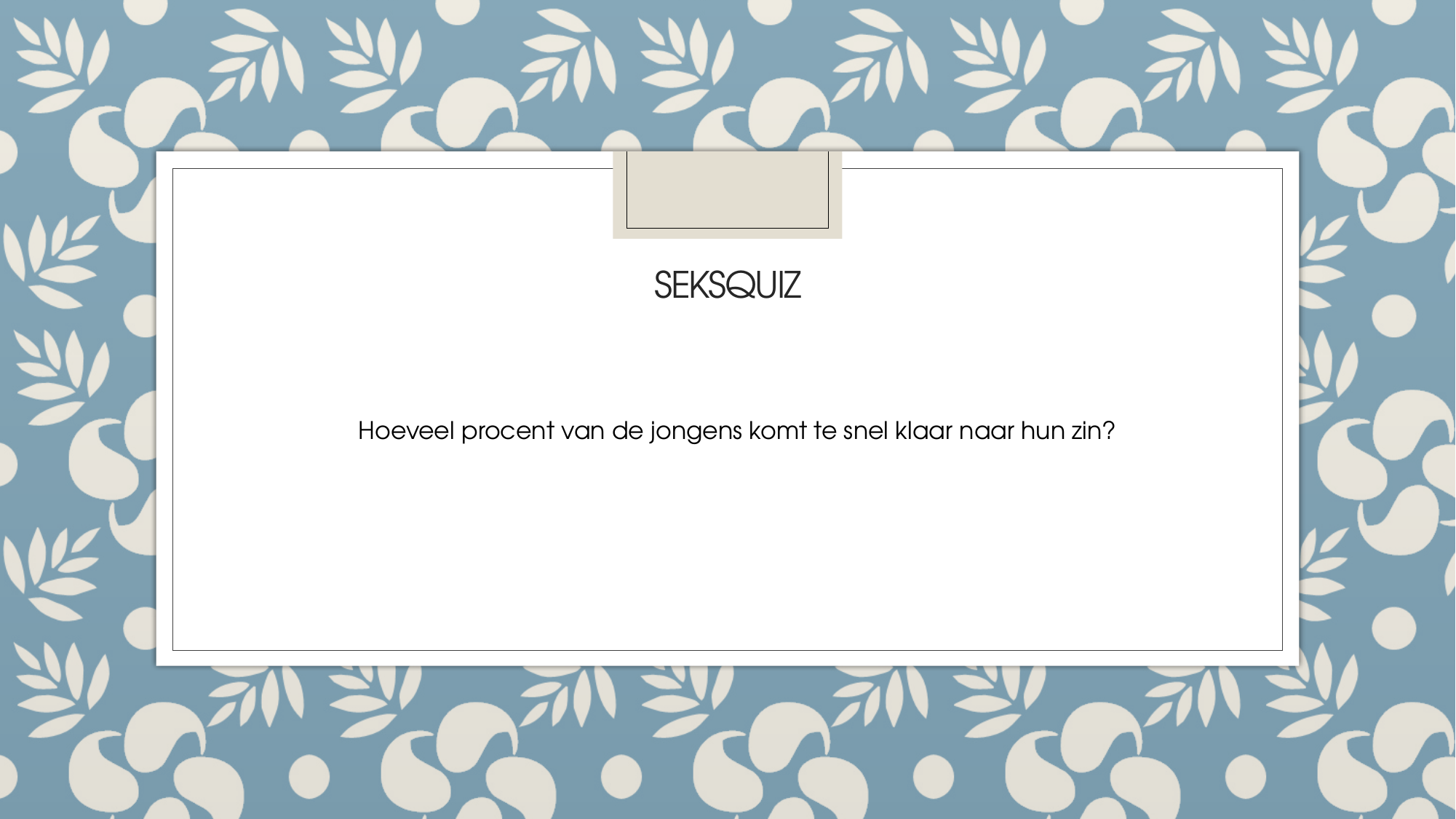

# Seksquiz
Hoeveel procent van de jongens komt te snel klaar naar hun zin?